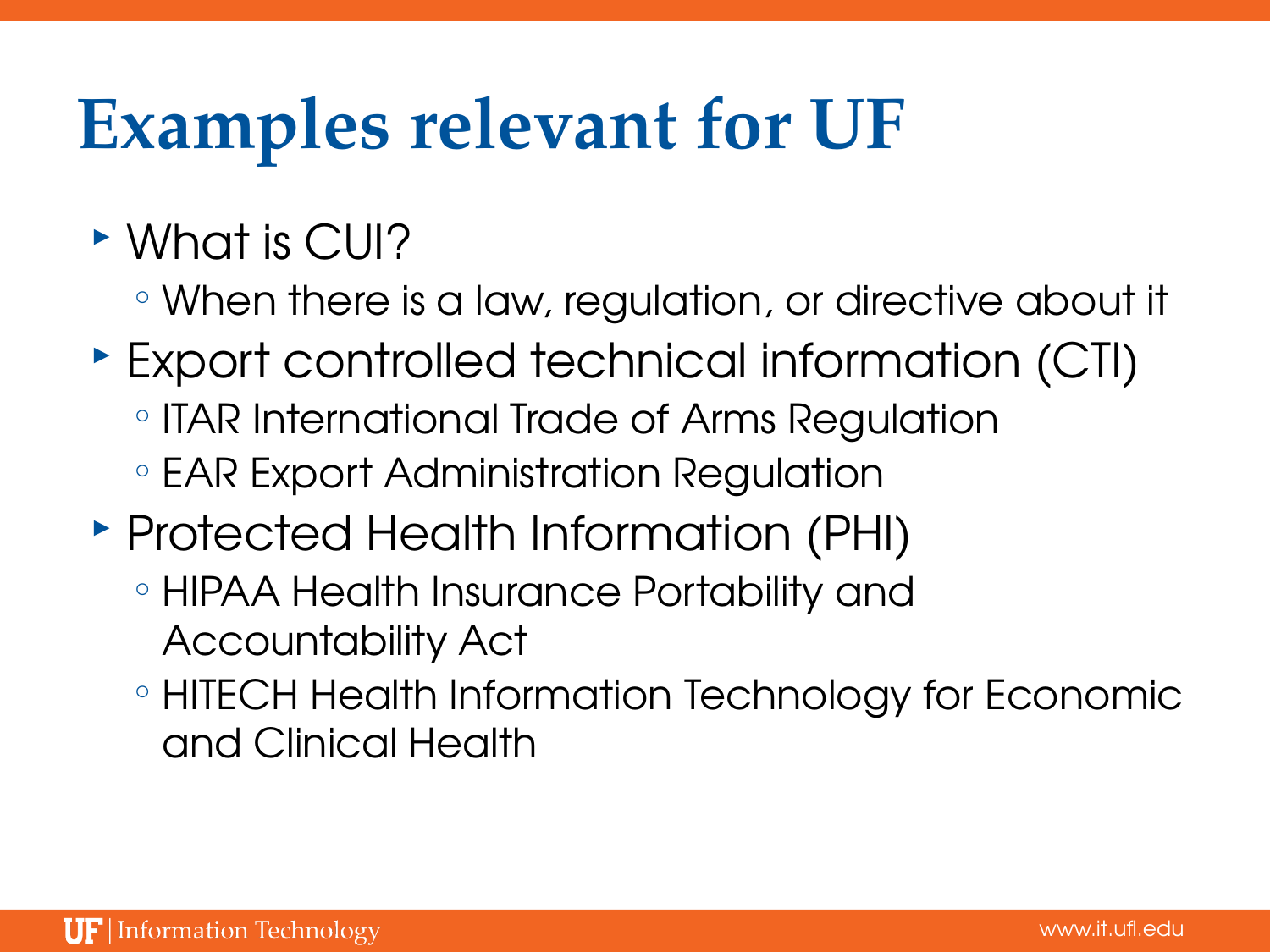

# Examples relevant for UF
What is CUI?
When there is a law, regulation, or directive about it
Export controlled technical information (CTI)
ITAR International Trade of Arms Regulation
EAR Export Administration Regulation
Protected Health Information (PHI)
HIPAA Health Insurance Portability and Accountability Act
HITECH Health Information Technology for Economic and Clinical Health